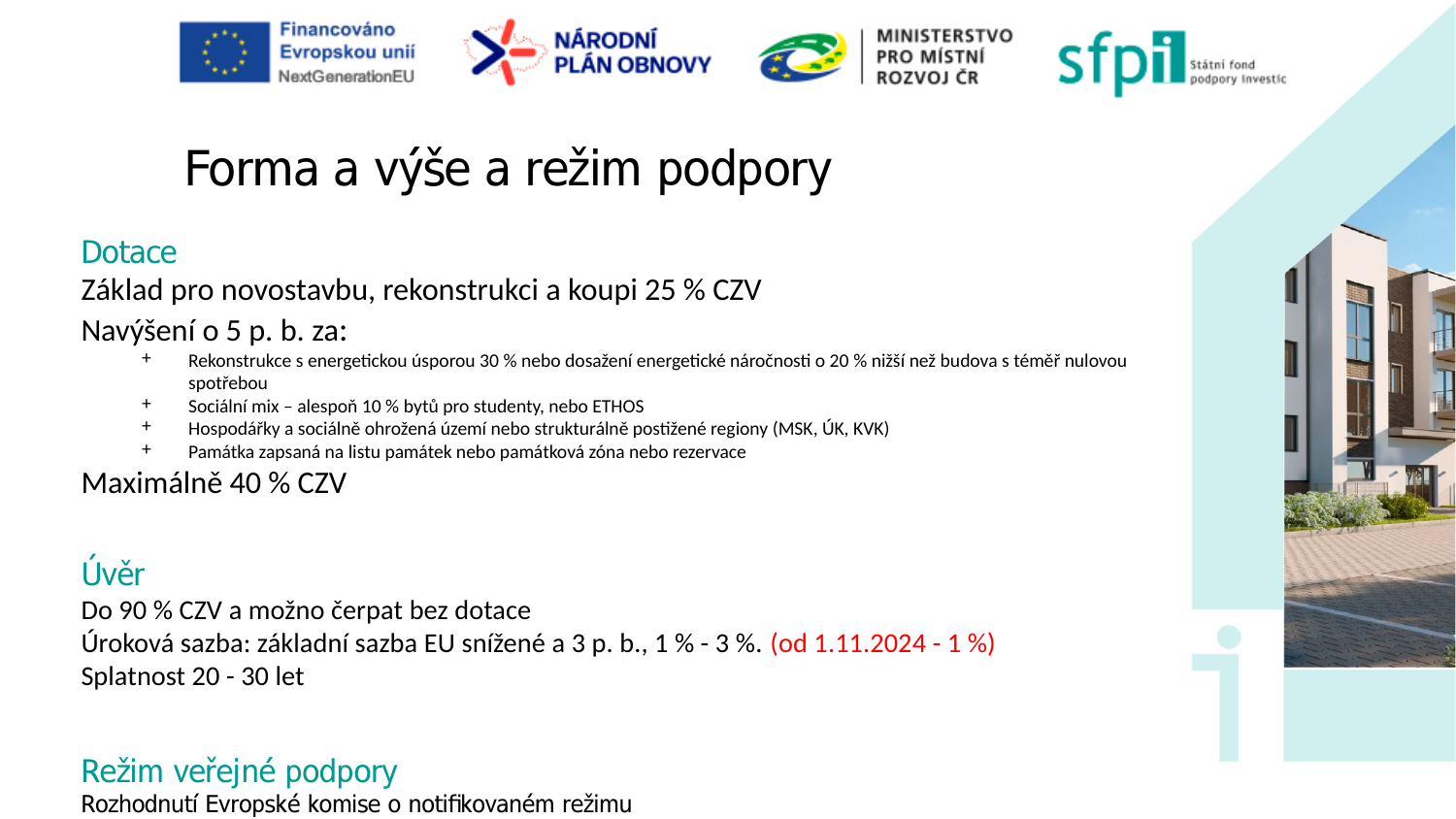

# Forma a výše a režim podpory
Dotace
Základ pro novostavbu, rekonstrukci a koupi 25 % CZV
Navýšení o 5 p. b. za:
Rekonstrukce s energetickou úsporou 30 % nebo dosažení energetické náročnosti o 20 % nižší než budova s téměř nulovou spotřebou
Sociální mix – alespoň 10 % bytů pro studenty, nebo ETHOS
Hospodářky a sociálně ohrožená území nebo strukturálně postižené regiony (MSK, ÚK, KVK)
Památka zapsaná na listu památek nebo památková zóna nebo rezervace
Maximálně 40 % CZV

Úvěr
Do 90 % CZV a možno čerpat bez dotace
Úroková sazba: základní sazba EU snížené a 3 p. b., 1 % - 3 %. (od 1.11.2024 - 1 %)
Splatnost 20 - 30 let

Režim veřejné podpory
Rozhodnutí Evropské komise o notifikovaném režimu